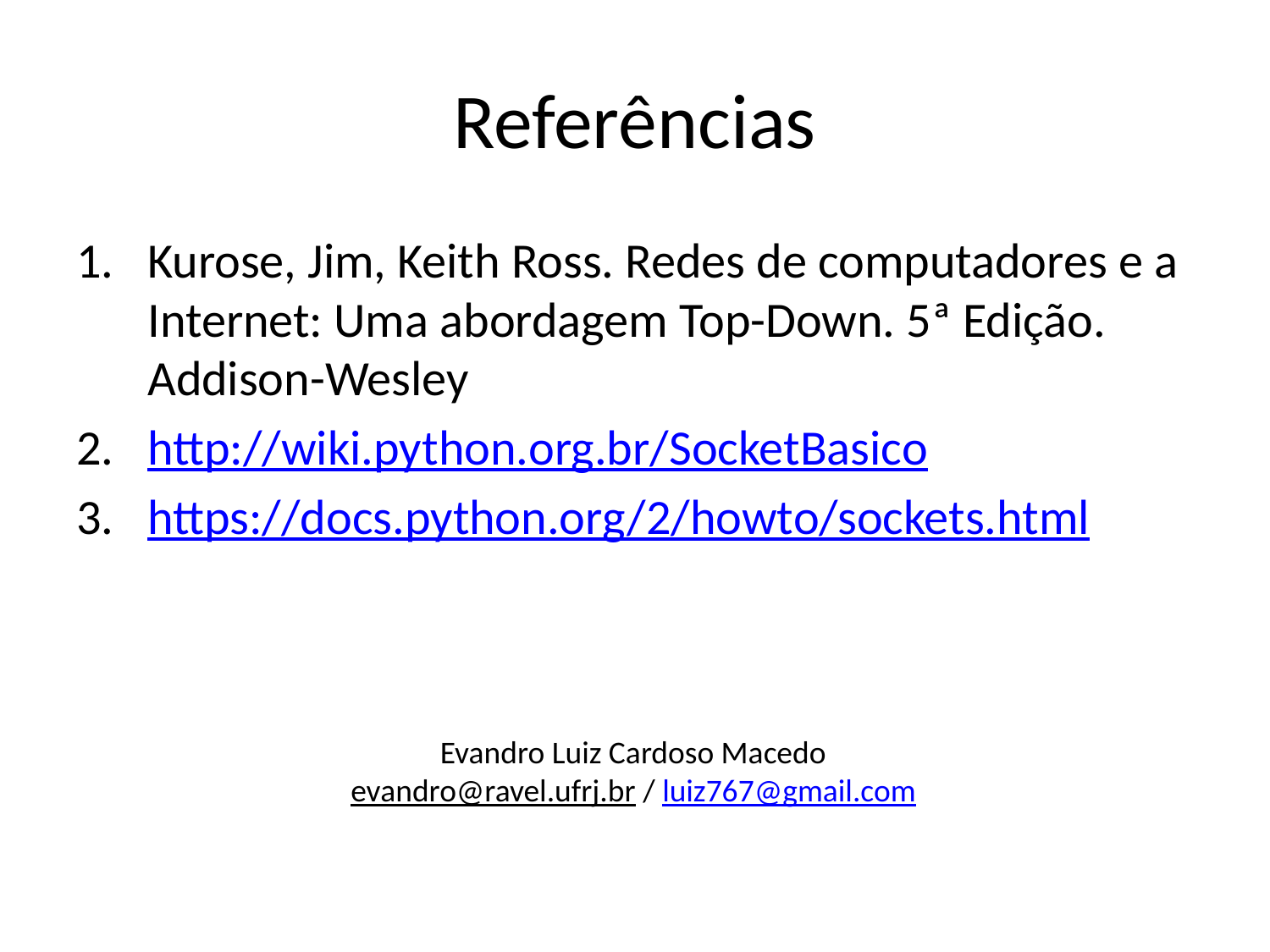

# Referências
Kurose, Jim, Keith Ross. Redes de computadores e a Internet: Uma abordagem Top-Down. 5ª Edição. Addison-Wesley
http://wiki.python.org.br/SocketBasico
https://docs.python.org/2/howto/sockets.html

Evandro Luiz Cardoso Macedo
evandro@ravel.ufrj.br / luiz767@gmail.com